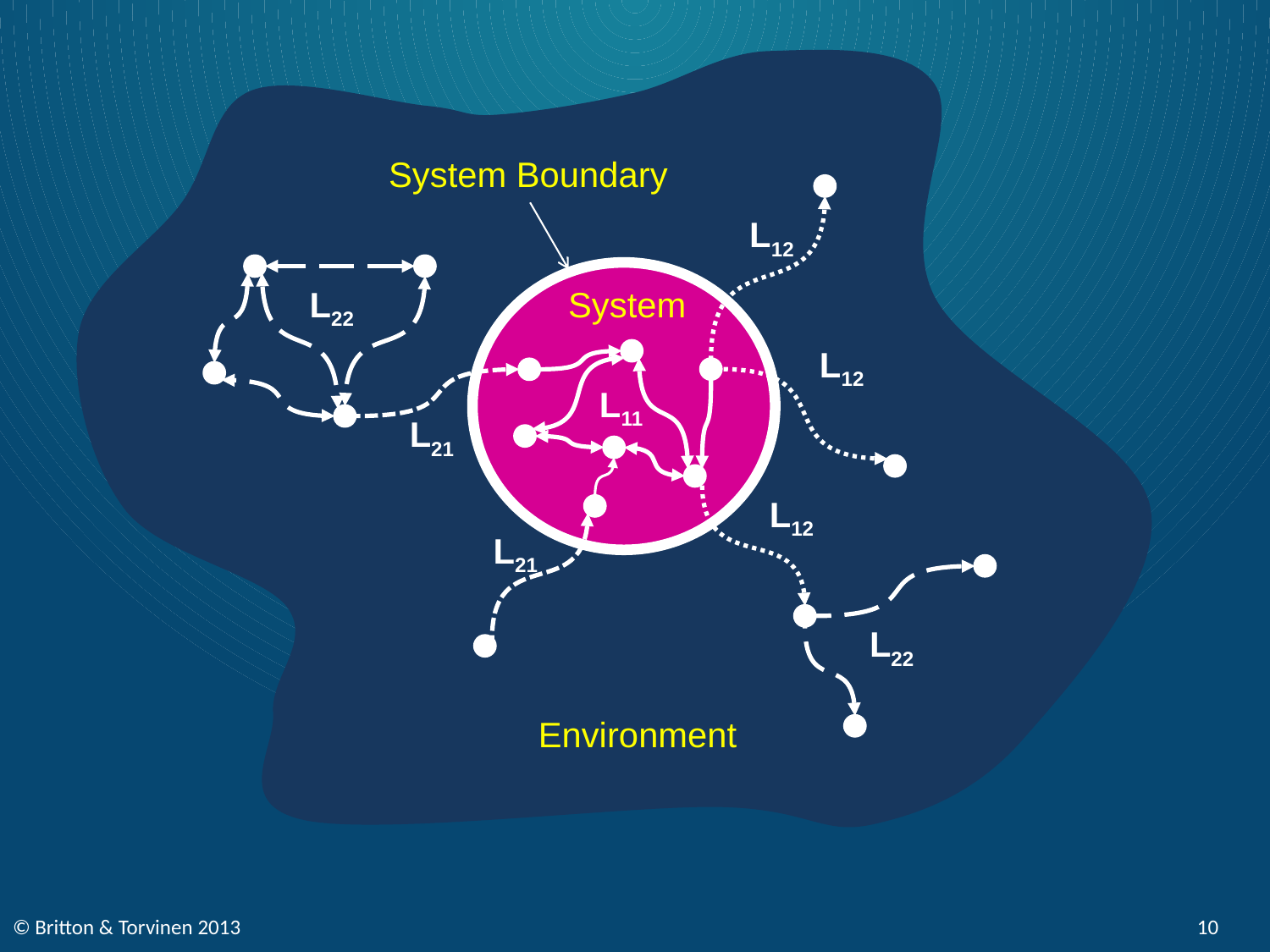

System Boundary

L12

L22
System
L12

L11

L21

L12

L21

L22

Environment

© Britton & Torvinen 2013
10